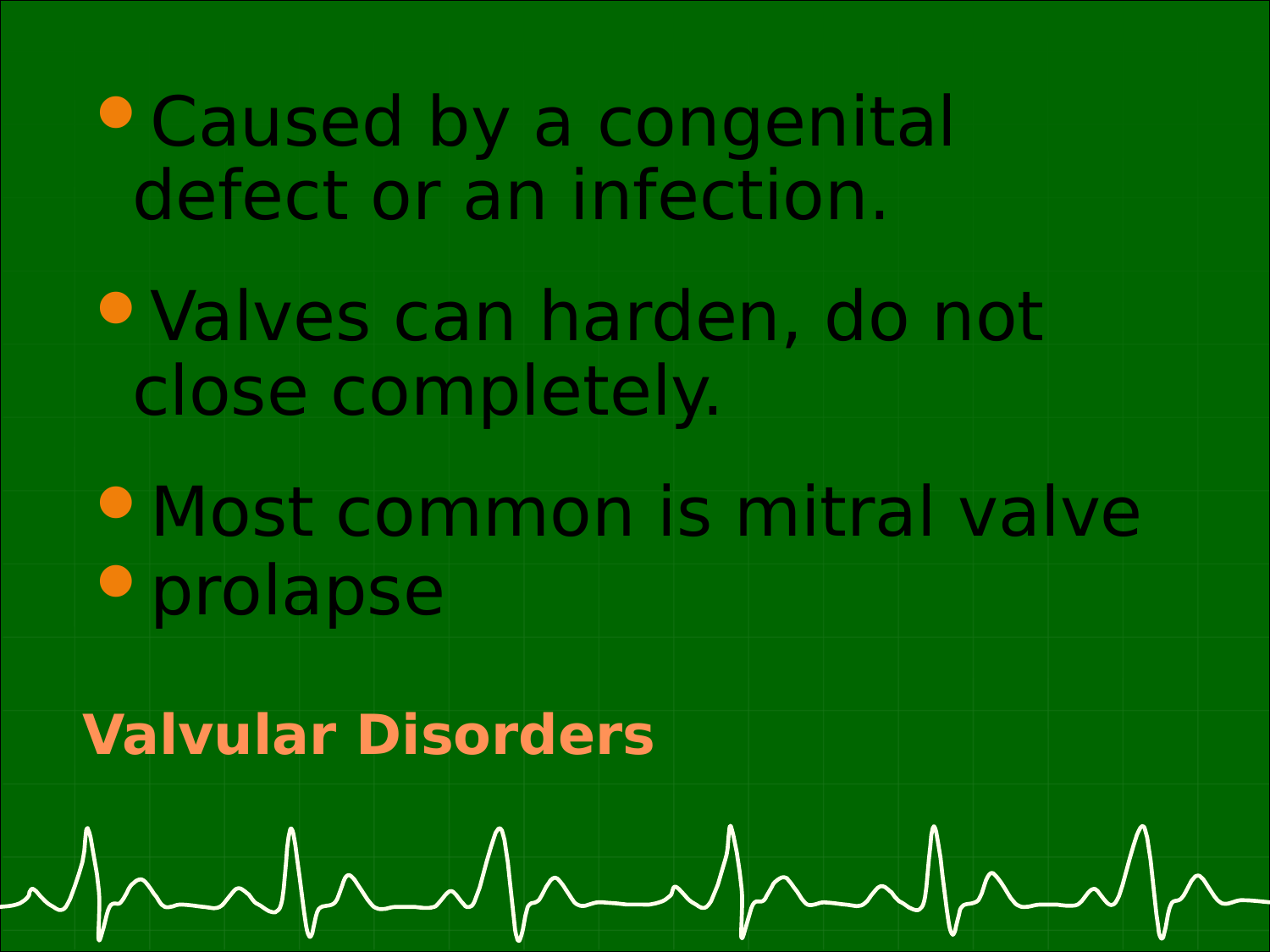

Caused by a congenital defect or an infection.

Valves can harden, do not close completely.

Most common is mitral valve
prolapse

# Valvular Disorders